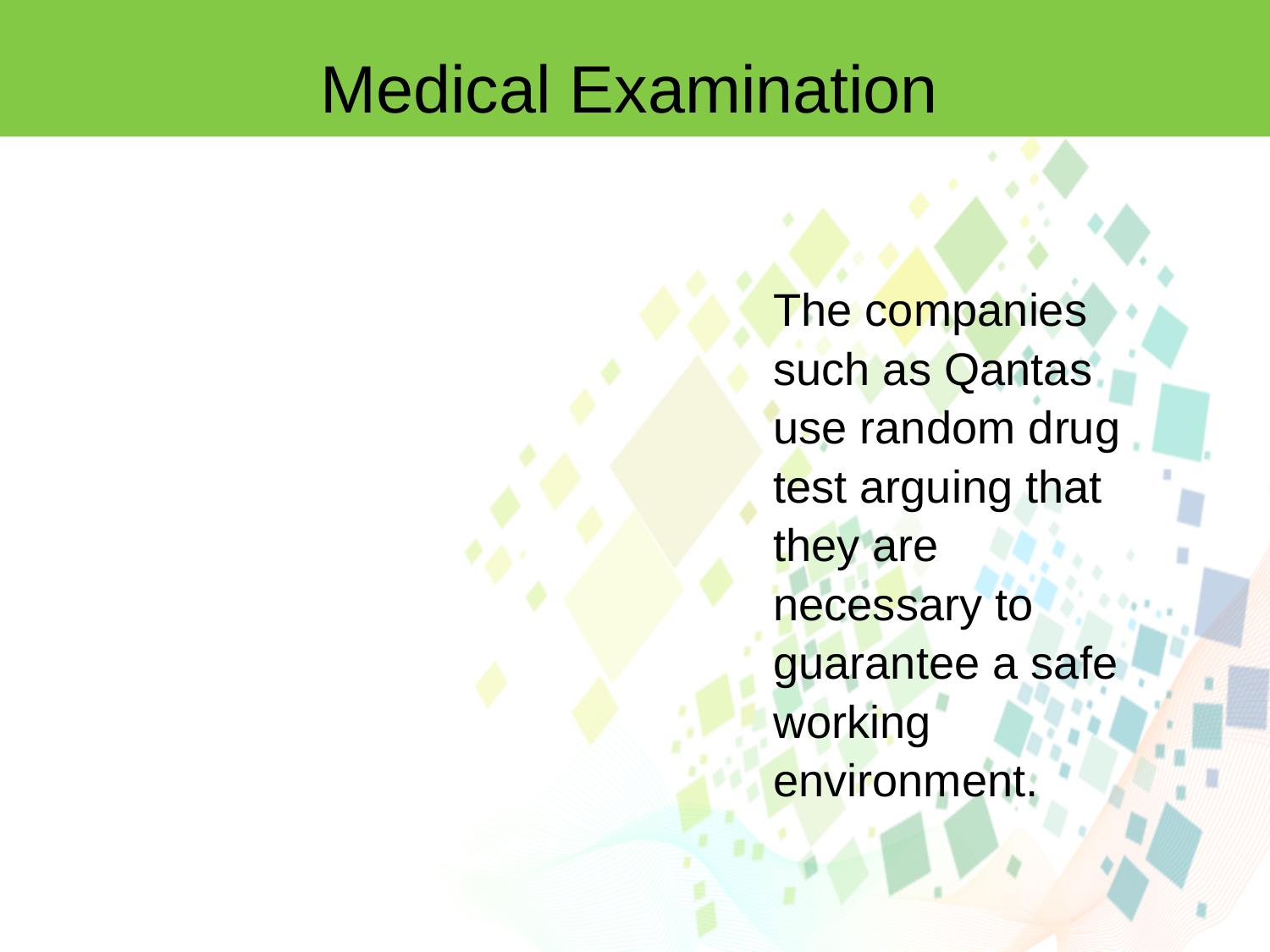

Medical Examination
The companies such as Qantas use random drug test arguing that they are necessary to guarantee a safe working environment.